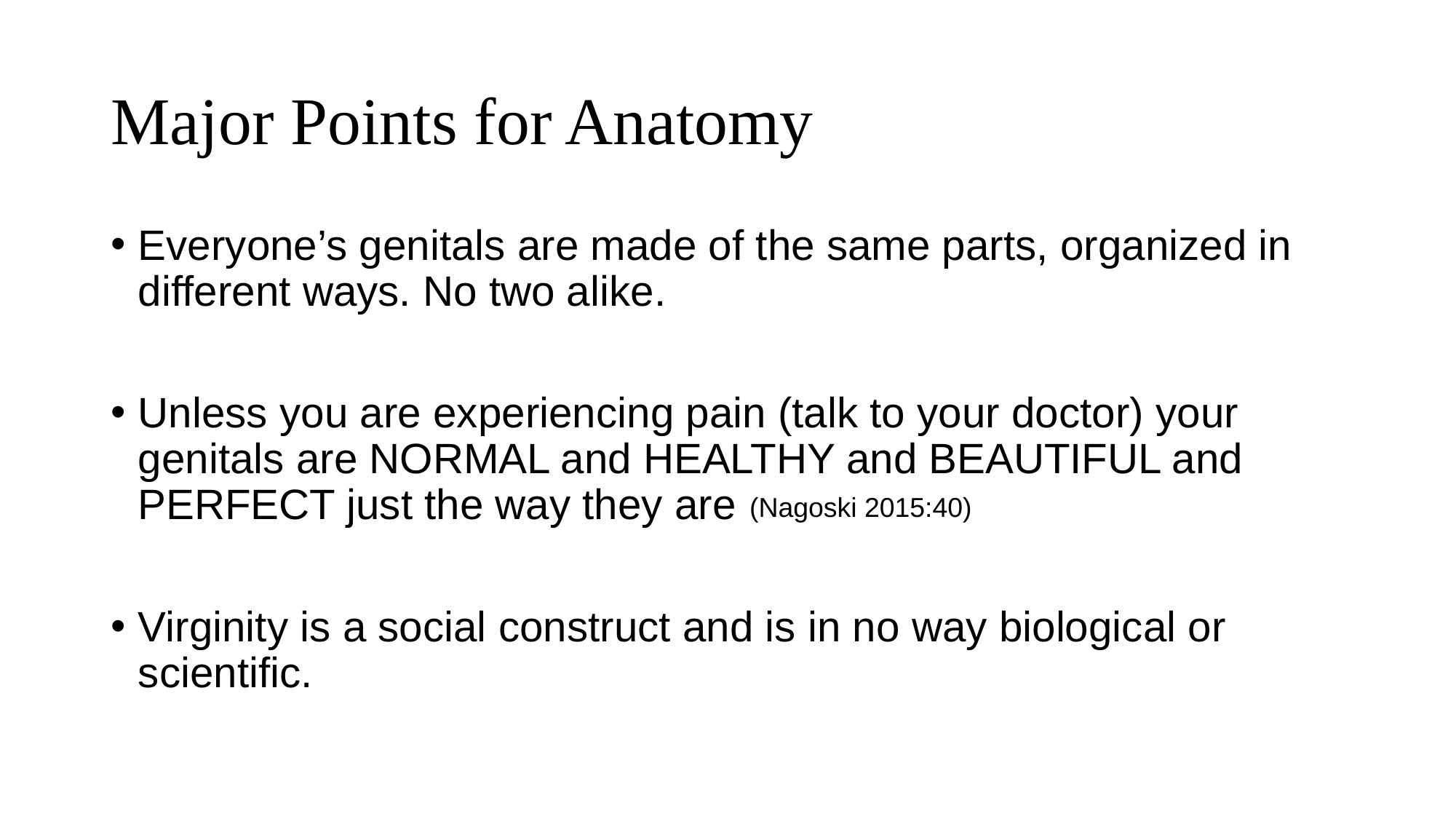

# Major Points for Anatomy
Everyone’s genitals are made of the same parts, organized in different ways. No two alike.

Unless you are experiencing pain (talk to your doctor) your genitals are NORMAL and HEALTHY and BEAUTIFUL and PERFECT just the way they are

Virginity is a social construct and is in no way biological or scientific.

(Nagoski 2015:40)